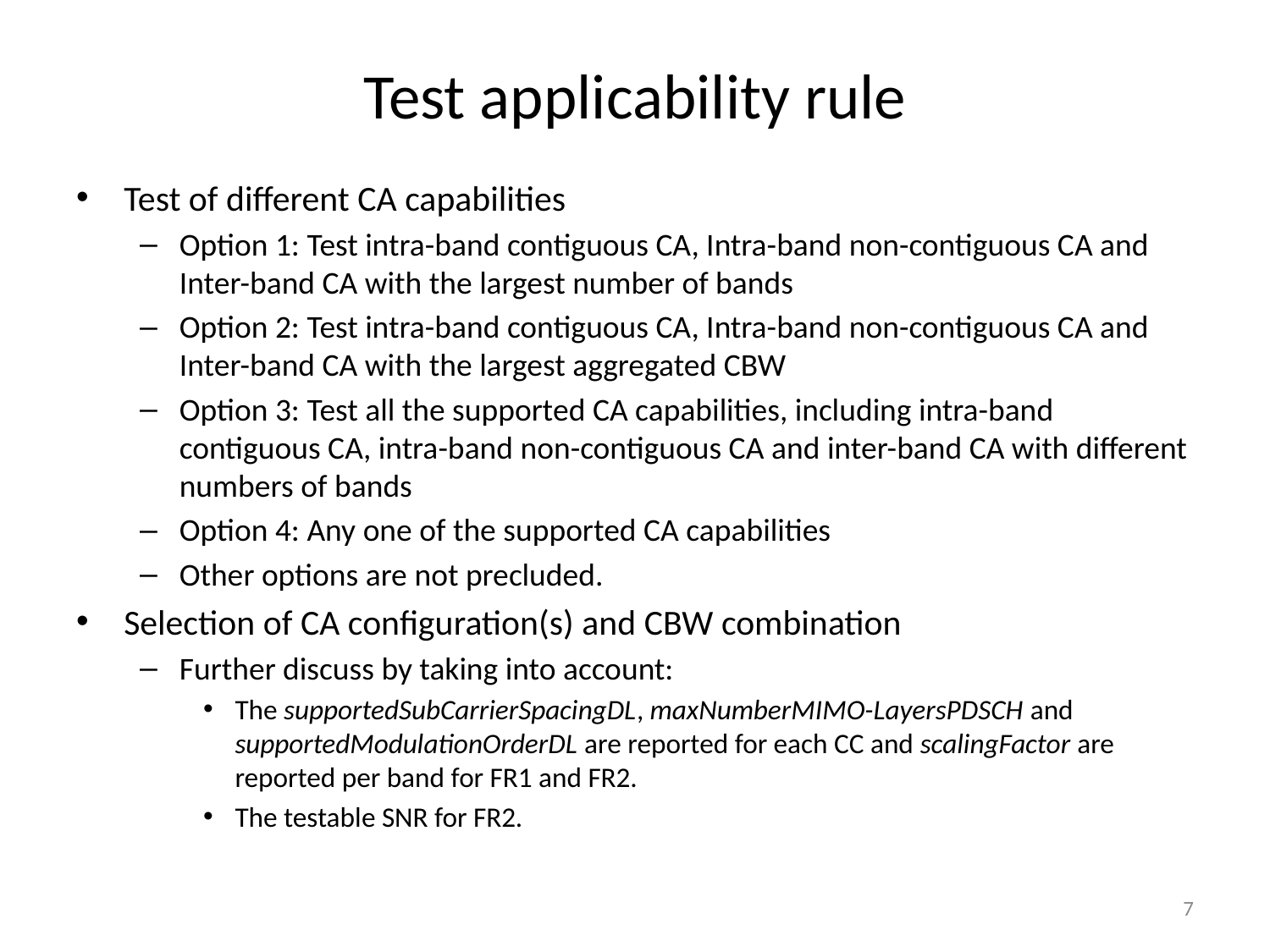

# Test applicability rule
Test of different CA capabilities
Option 1: Test intra-band contiguous CA, Intra-band non-contiguous CA and Inter-band CA with the largest number of bands
Option 2: Test intra-band contiguous CA, Intra-band non-contiguous CA and Inter-band CA with the largest aggregated CBW
Option 3: Test all the supported CA capabilities, including intra-band contiguous CA, intra-band non-contiguous CA and inter-band CA with different numbers of bands
Option 4: Any one of the supported CA capabilities
Other options are not precluded.
Selection of CA configuration(s) and CBW combination
Further discuss by taking into account:
The supportedSubCarrierSpacingDL, maxNumberMIMO-LayersPDSCH and  supportedModulationOrderDL are reported for each CC and scalingFactor are reported per band for FR1 and FR2.
The testable SNR for FR2.

7